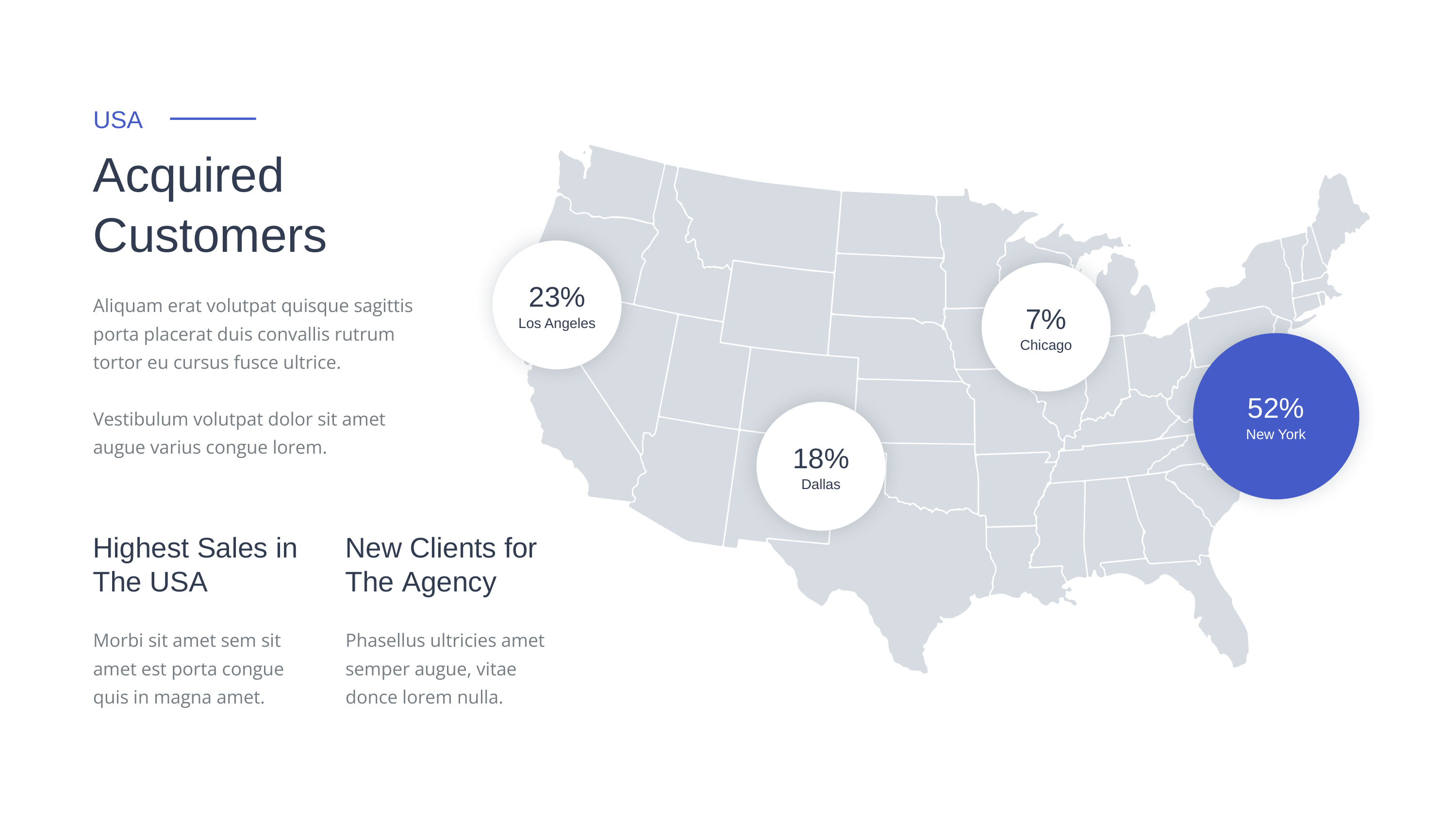

USA

Acquired Customers

23%

Aliquam erat volutpat quisque sagittis porta placerat duis convallis rutrum tortor eu cursus fusce ultrice.

Vestibulum volutpat dolor sit amet augue varius congue lorem.

7%

Los Angeles

Chicago

52%

New York

18%

Dallas

Highest Sales in The USA
New Clients for The Agency

Morbi sit amet sem sit amet est porta congue quis in magna amet.
Phasellus ultricies amet semper augue, vitae donce lorem nulla.